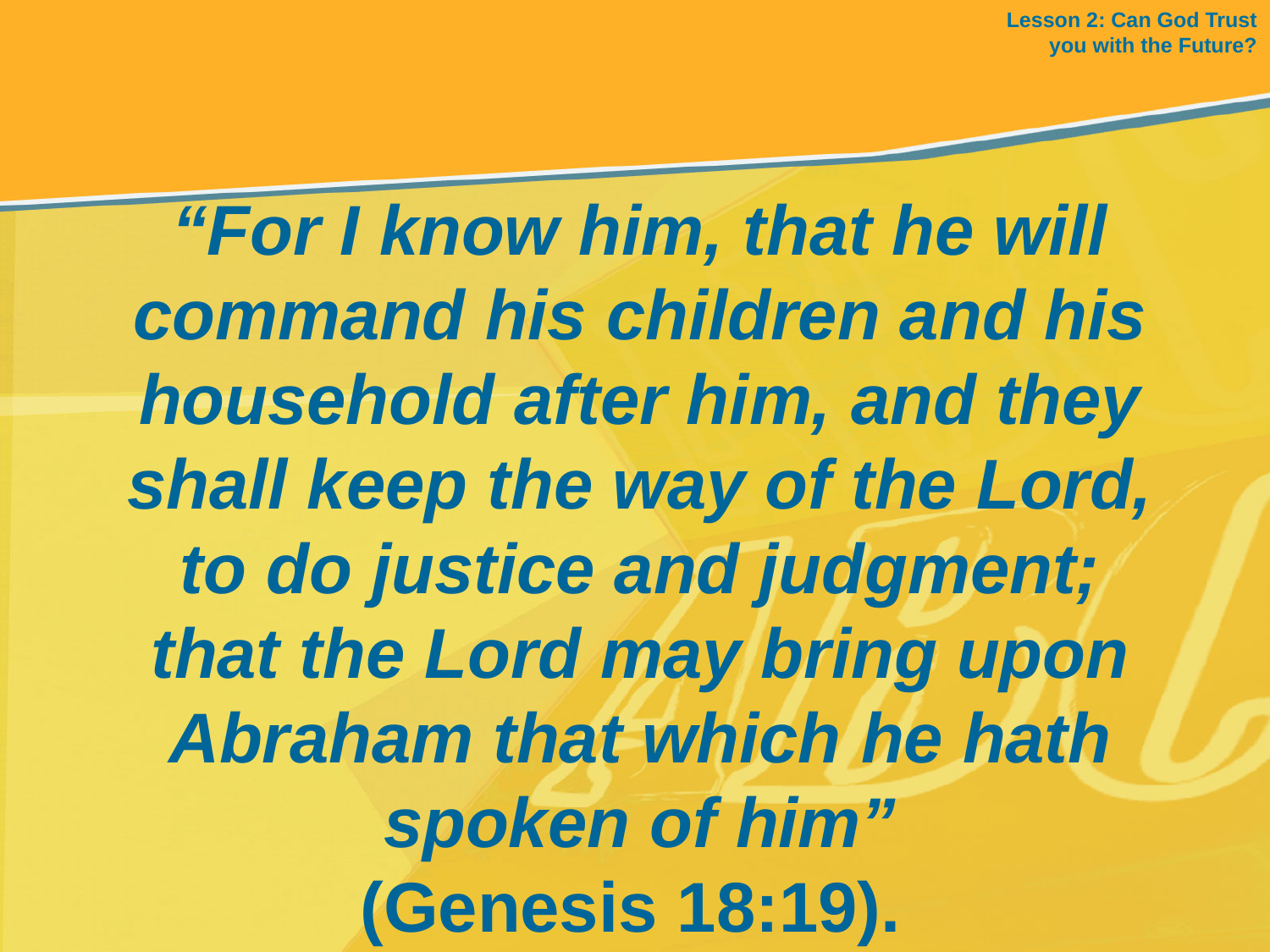

Lesson 2: Can God Trust you with the Future?
“For I know him, that he will command his children and his household after him, and they shall keep the way of the Lord, to do justice and judgment; that the Lord may bring upon Abraham that which he hath spoken of him”
(Genesis 18:19).